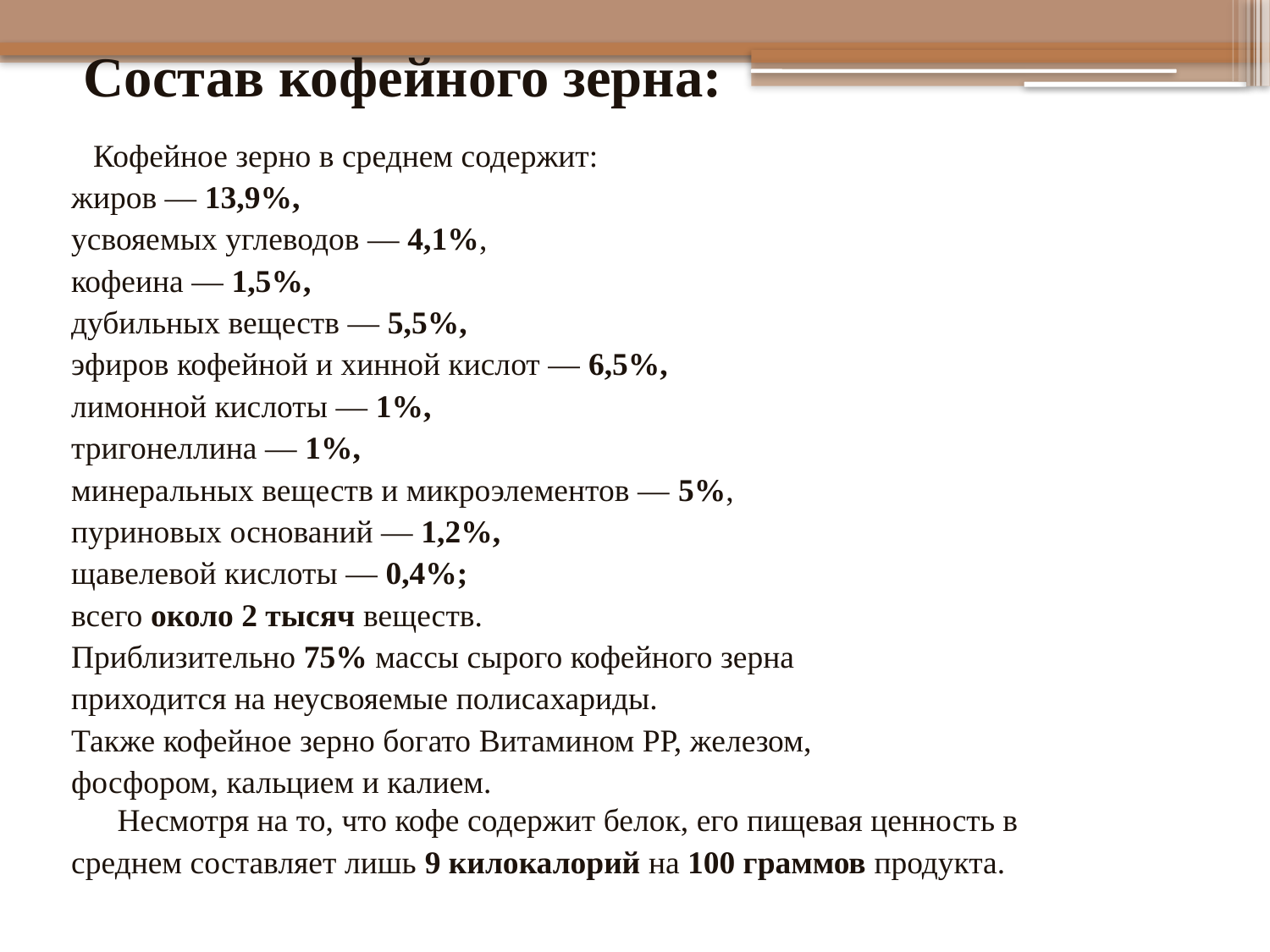

# Состав кофейного зерна:
     Кофейное зерно в среднем содержит:
  жиров — 13,9%,
  усвояемых углеводов — 4,1%,
  кофеина — 1,5%,
  дубильных веществ — 5,5%,
  эфиров кофейной и хинной кислот — 6,5%,
  лимонной кислоты — 1%,
  тригонеллина — 1%,
  минеральных веществ и микроэлементов — 5%,
  пуриновых оснований — 1,2%,
  щавелевой кислоты — 0,4%;
  всего около 2 тысяч веществ.
  Приблизительно 75% массы сырого кофейного зерна
  приходится на неусвояемые полисахариды.
  Также кофейное зерно богато Витамином РР, железом,
  фосфором, кальцием и калием.
    Несмотря на то, что кофе содержит белок, его пищевая ценность в
  среднем составляет лишь 9 килокалорий на 100 граммов продукта.